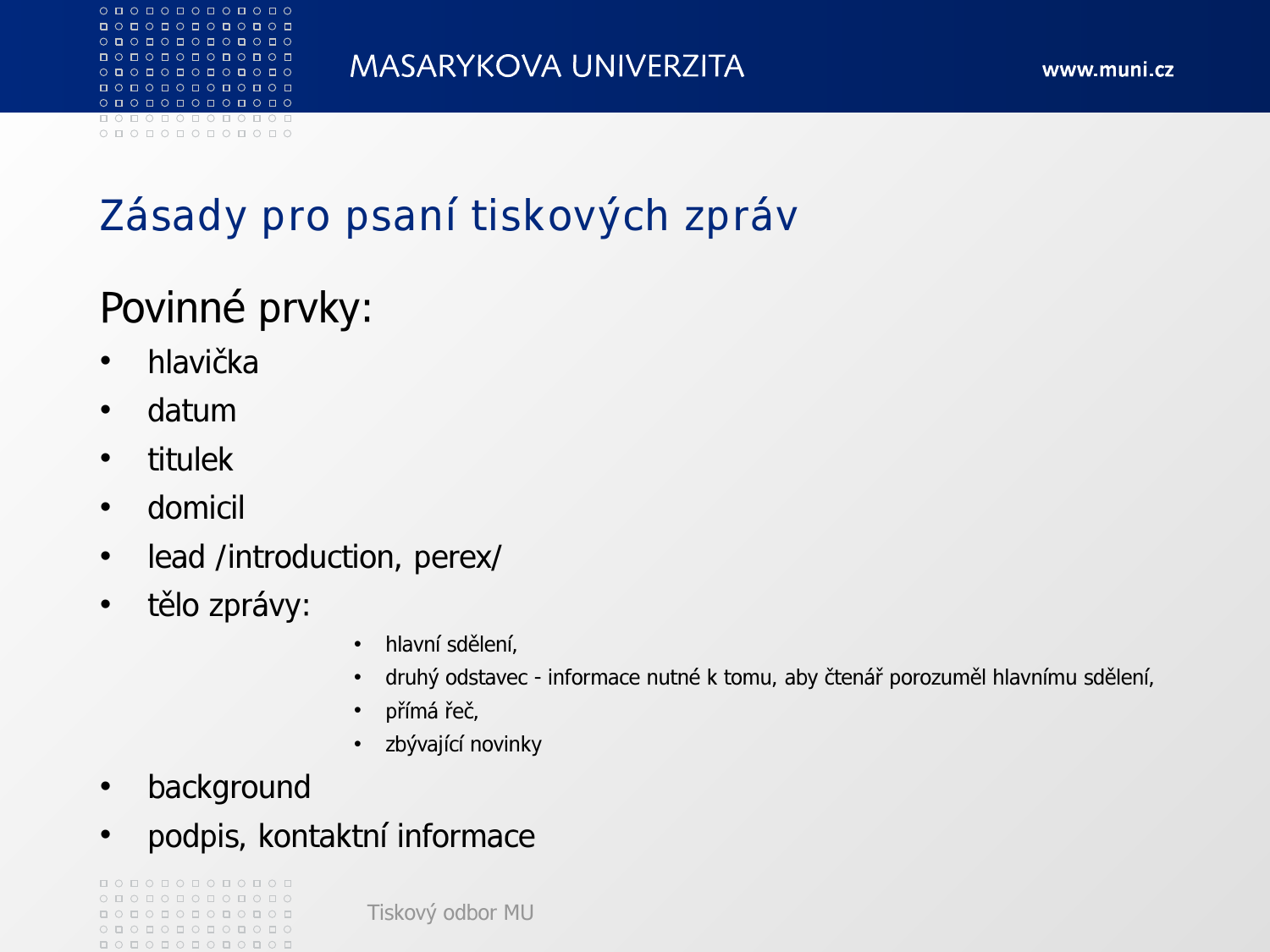

# Zásady pro psaní tiskových zpráv
Povinné prvky:
hlavička
datum
titulek
domicil
lead /introduction, perex/
tělo zprávy:
hlavní sdělení,
druhý odstavec - informace nutné k tomu, aby čtenář porozuměl hlavnímu sdělení,
přímá řeč,
zbývající novinky
background
podpis, kontaktní informace
Tiskový odbor MU